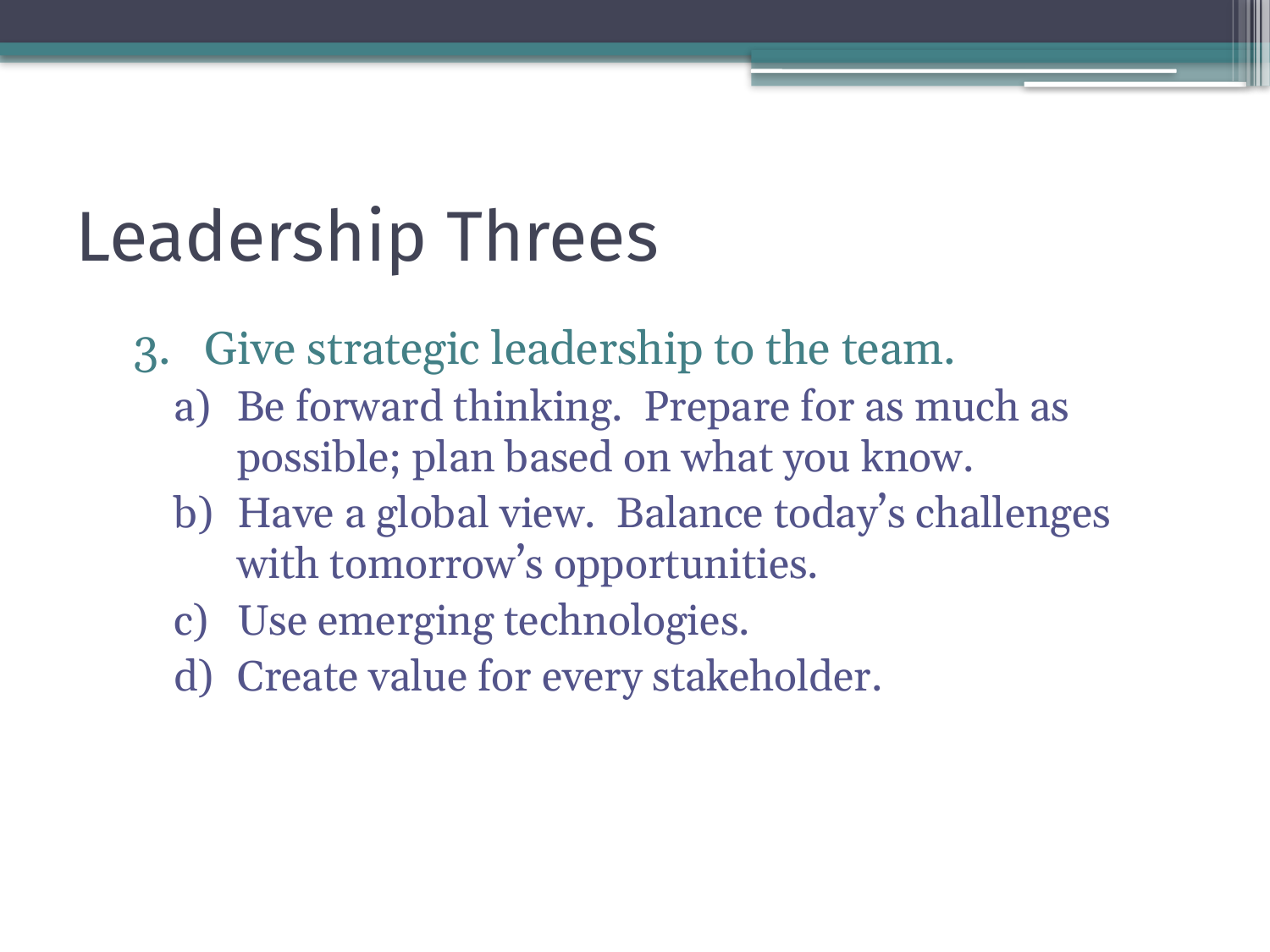

# Leadership Threes
Give strategic leadership to the team.
Be forward thinking.  Prepare for as much as possible; plan based on what you know.
Have a global view.  Balance today’s challenges with tomorrow’s opportunities.
Use emerging technologies.
Create value for every stakeholder.